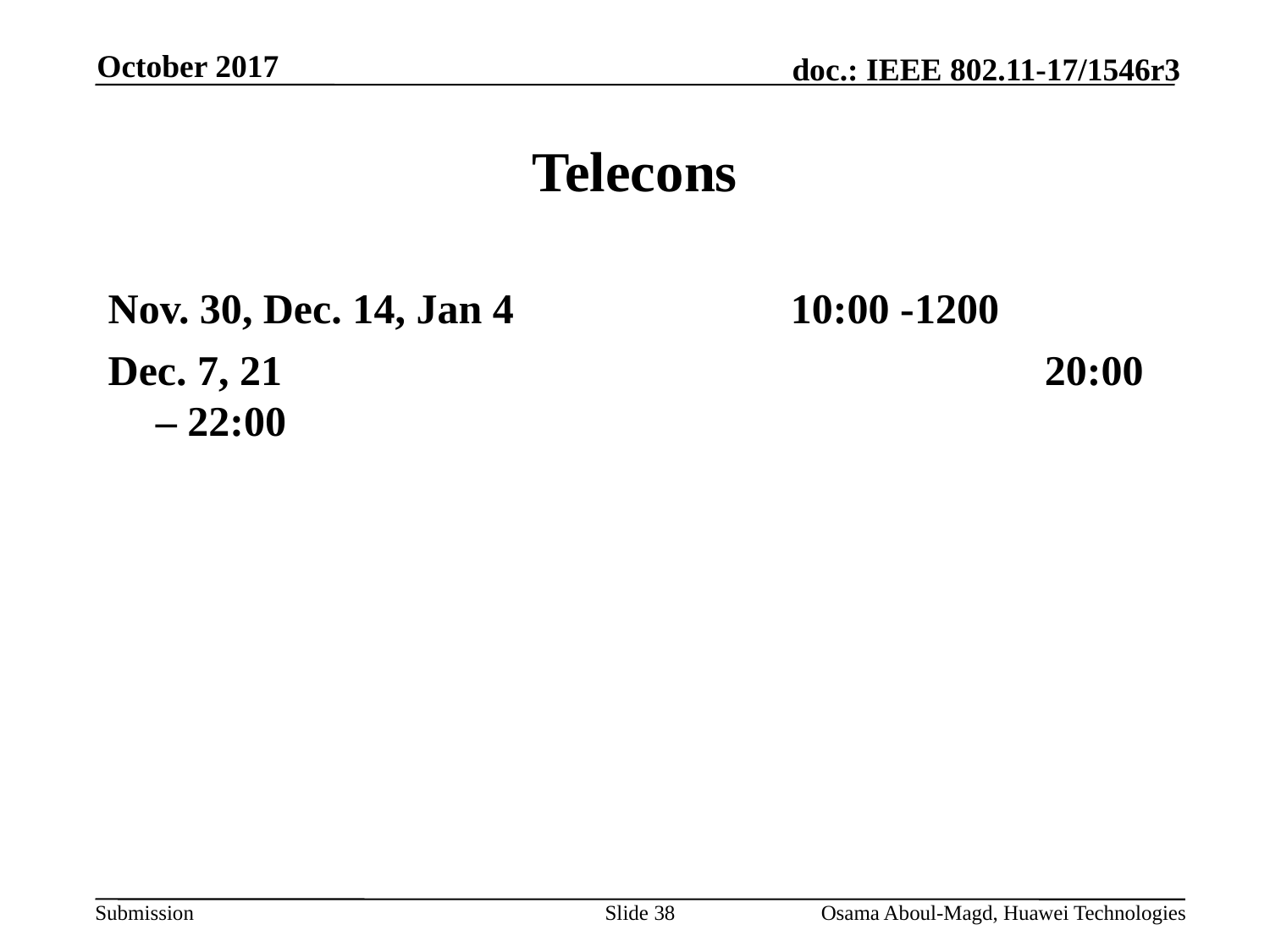

October 2017
# Telecons
Nov. 30, Dec. 14, Jan 4			10:00 -1200
Dec. 7, 21							20:00 – 22:00
Slide 38
Osama Aboul-Magd, Huawei Technologies